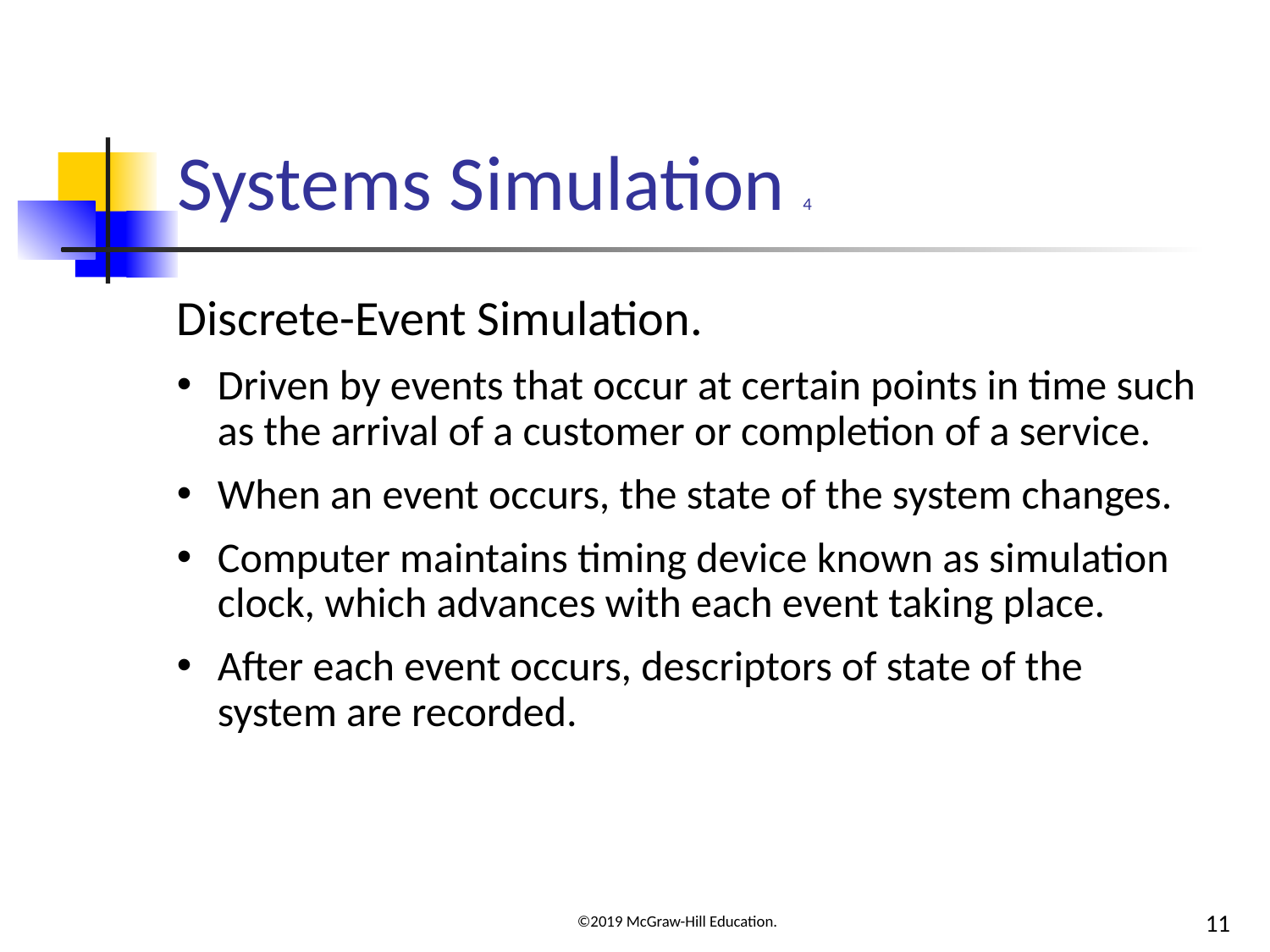

# Systems Simulation 4
Discrete-Event Simulation.
Driven by events that occur at certain points in time such as the arrival of a customer or completion of a service.
When an event occurs, the state of the system changes.
Computer maintains timing device known as simulation clock, which advances with each event taking place.
After each event occurs, descriptors of state of the system are recorded.